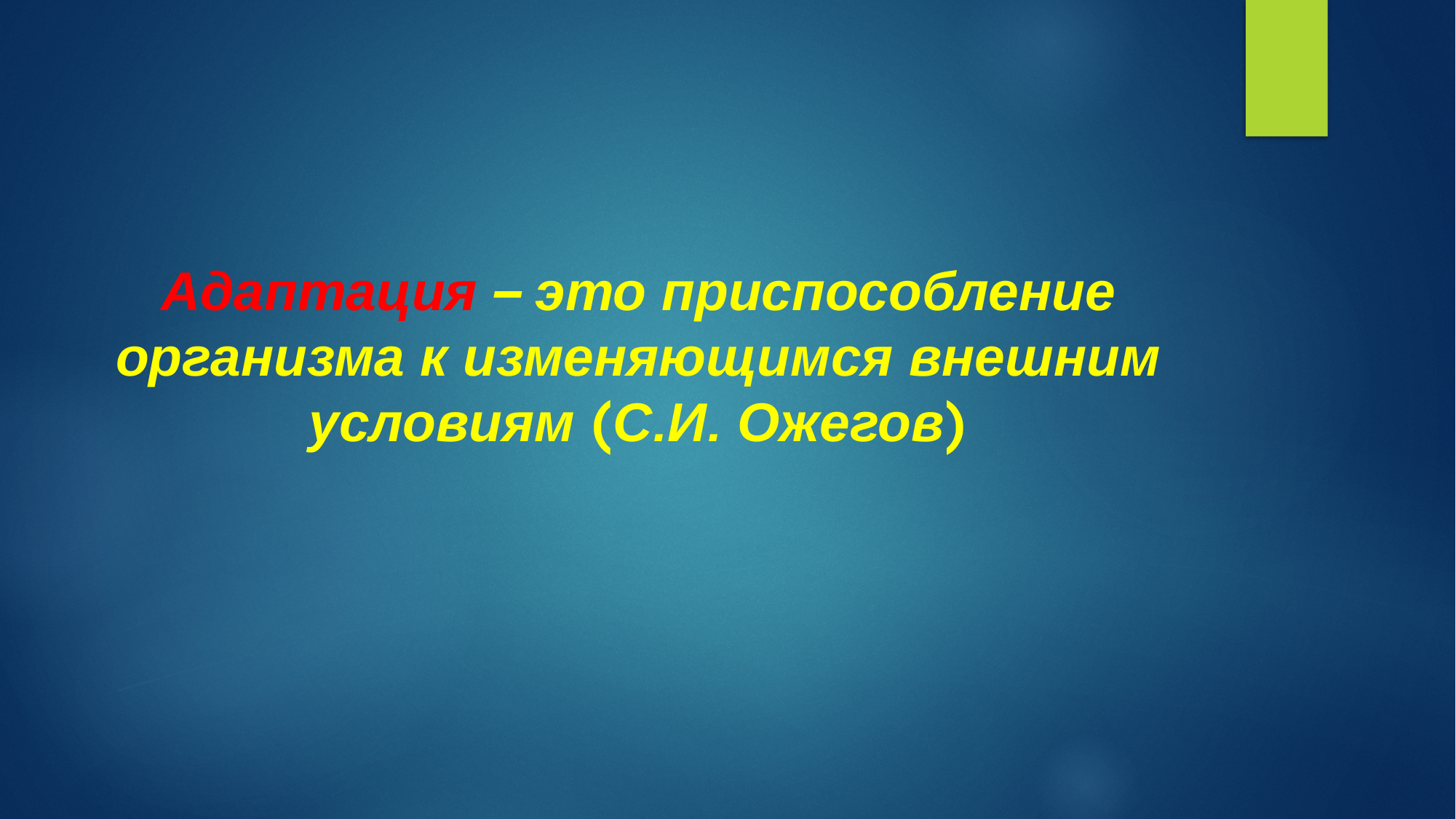

# Адаптация – это приспособление организма к изменяющимся внешним условиям (С.И. Ожегов)